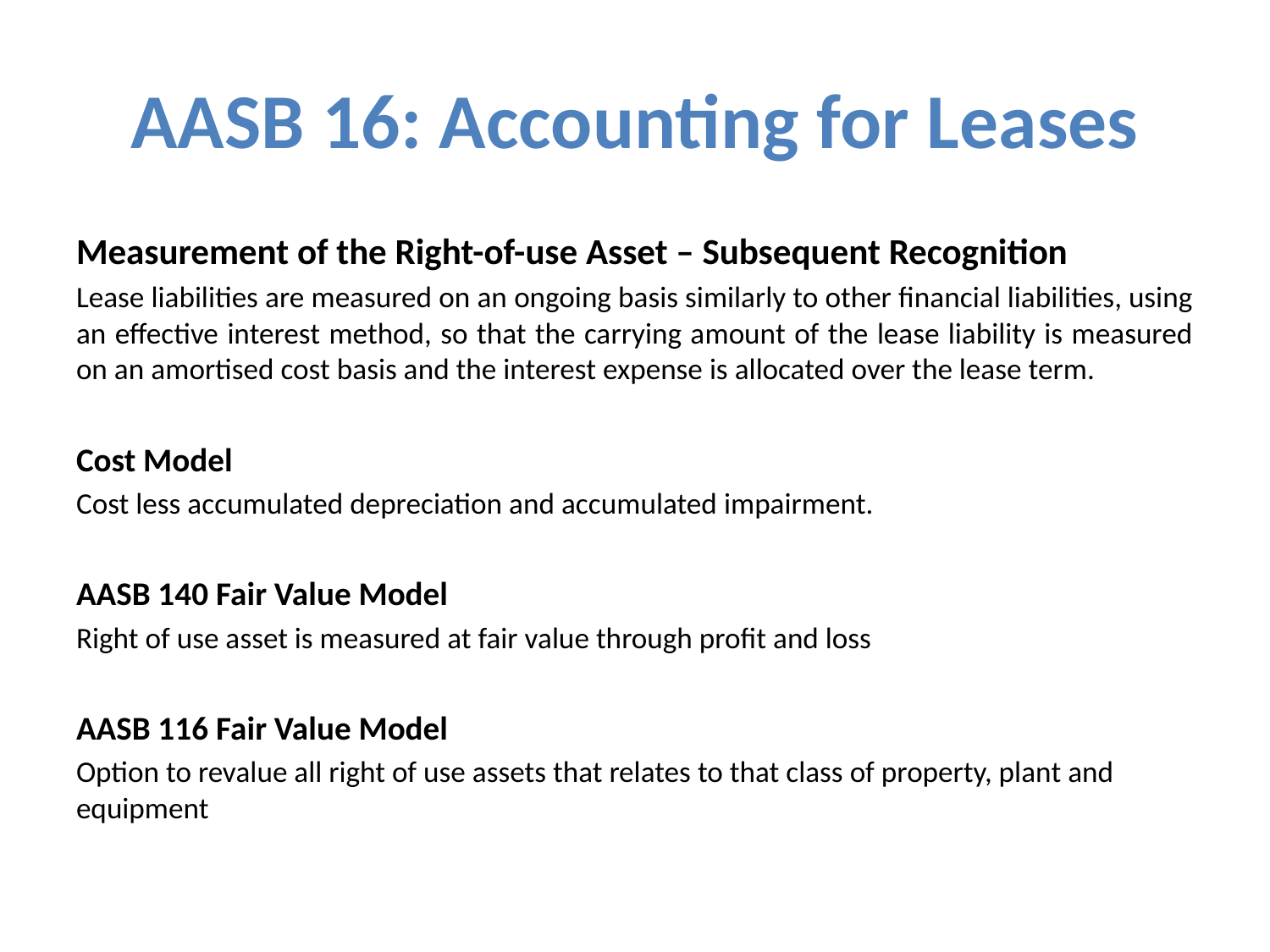

# AASB 16: Accounting for Leases
Measurement of the Right-of-use Asset – Subsequent Recognition
Lease liabilities are measured on an ongoing basis similarly to other financial liabilities, using an effective interest method, so that the carrying amount of the lease liability is measured on an amortised cost basis and the interest expense is allocated over the lease term.

Cost Model
Cost less accumulated depreciation and accumulated impairment.

AASB 140 Fair Value Model
Right of use asset is measured at fair value through profit and loss

AASB 116 Fair Value Model
Option to revalue all right of use assets that relates to that class of property, plant and equipment